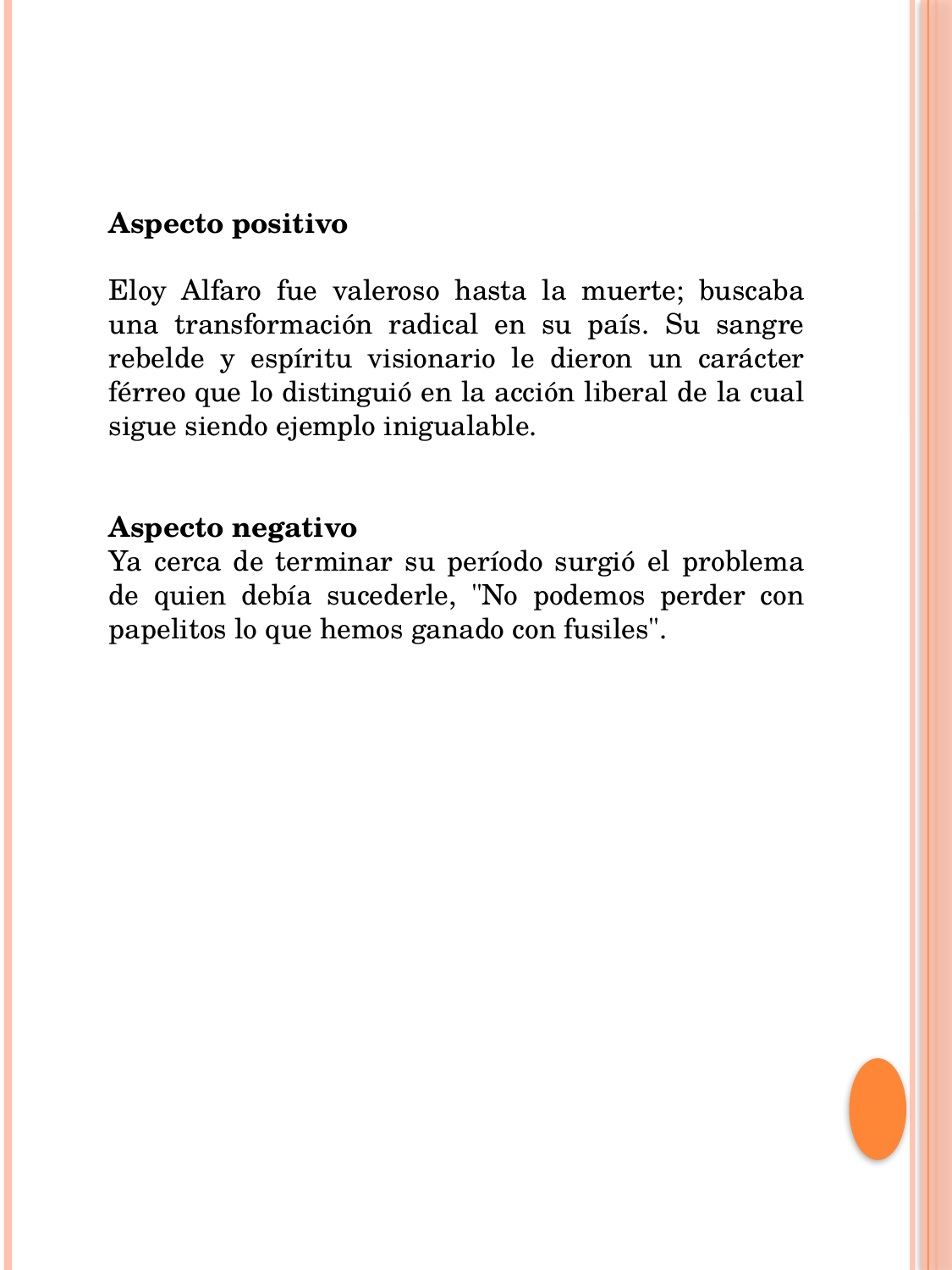

Aspecto positivo

Eloy Alfaro fue valeroso hasta la muerte; buscaba una transformación radical en su país. Su sangre rebelde y espíritu visionario le dieron un carácter férreo que lo distinguió en la acción liberal de la cual sigue siendo ejemplo inigualable.

Aspecto negativo
Ya cerca de terminar su período surgió el problema de quien debía sucederle, "No podemos perder con papelitos lo que hemos ganado con fusiles".